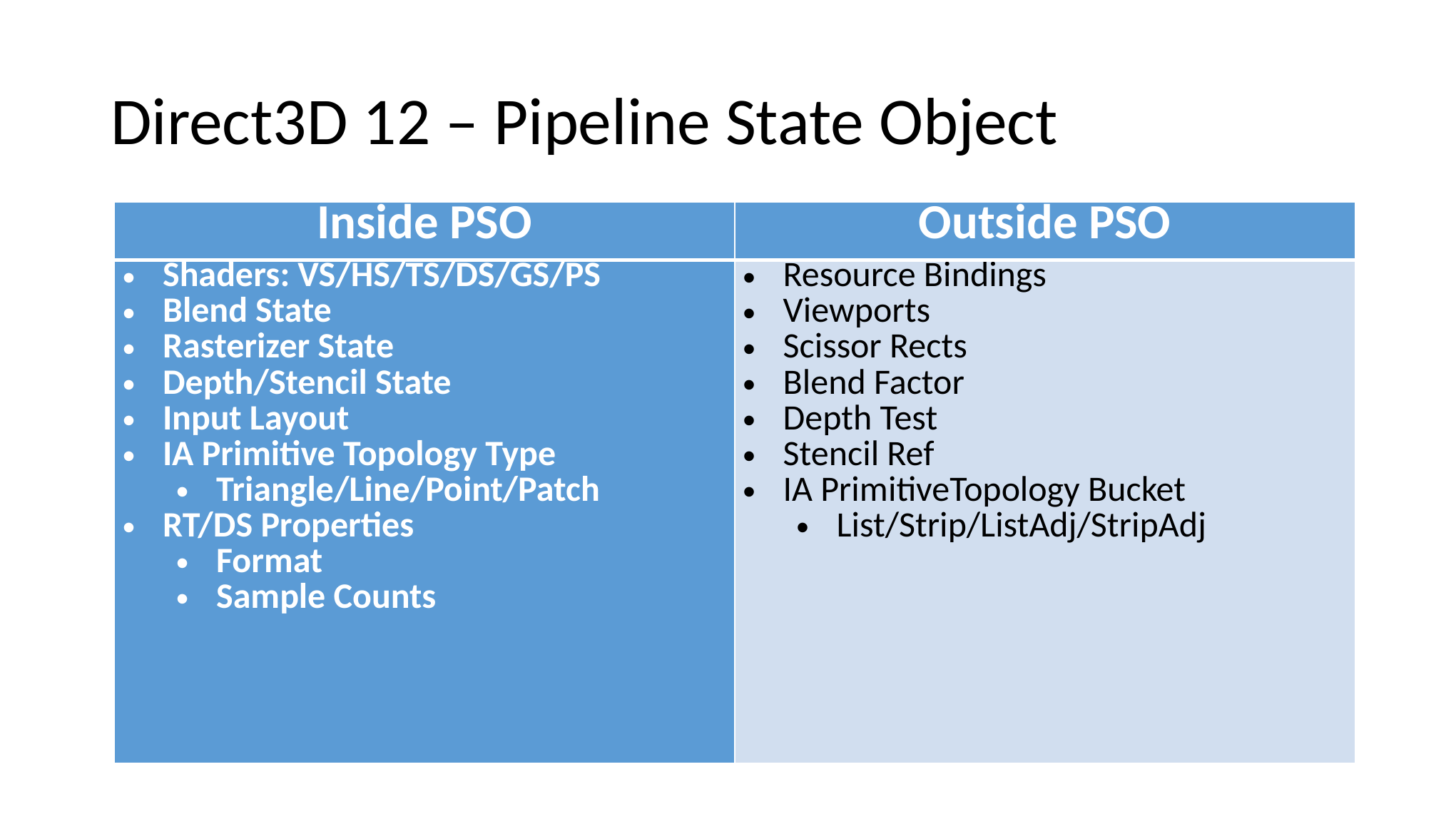

# Direct3D 12 – Pipeline State Object
| Inside PSO | Outside PSO |
| --- | --- |
| Shaders: VS/HS/TS/DS/GS/PS Blend State Rasterizer State Depth/Stencil State Input Layout IA Primitive Topology Type Triangle/Line/Point/Patch RT/DS Properties Format Sample Counts | Resource Bindings Viewports Scissor Rects Blend Factor Depth Test Stencil Ref IA PrimitiveTopology Bucket List/Strip/ListAdj/StripAdj |